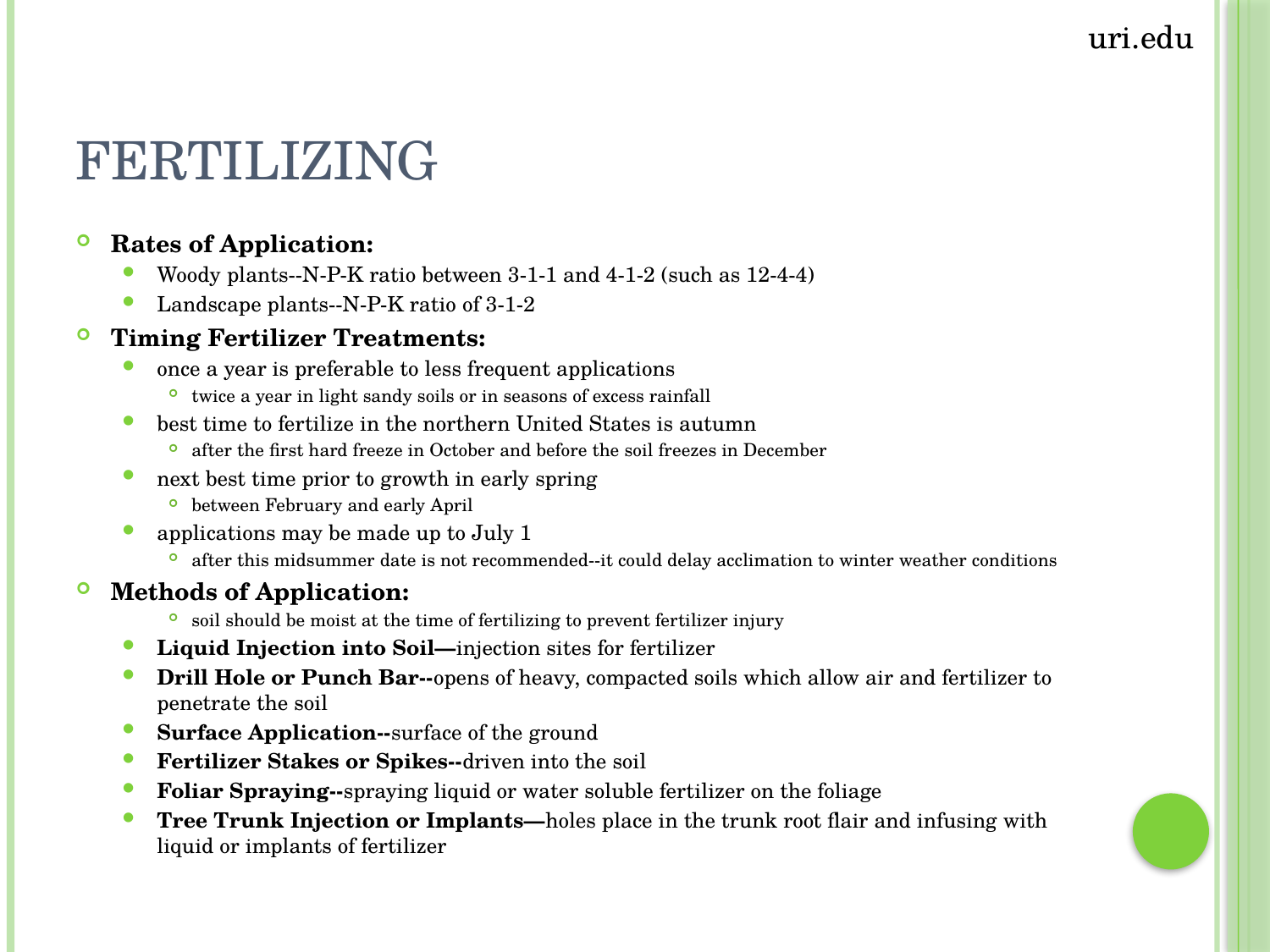

uri.edu
# Fertilizing
Rates of Application:
Woody plants--N-P-K ratio between 3-1-1 and 4-1-2 (such as 12-4-4)
Landscape plants--N-P-K ratio of 3-1-2
Timing Fertilizer Treatments:
once a year is preferable to less frequent applications
twice a year in light sandy soils or in seasons of excess rainfall
best time to fertilize in the northern United States is autumn
after the first hard freeze in October and before the soil freezes in December
next best time prior to growth in early spring
between February and early April
applications may be made up to July 1
after this midsummer date is not recommended--it could delay acclimation to winter weather conditions
Methods of Application:
soil should be moist at the time of fertilizing to prevent fertilizer injury
Liquid Injection into Soil—injection sites for fertilizer
Drill Hole or Punch Bar--opens of heavy, compacted soils which allow air and fertilizer to penetrate the soil
Surface Application--surface of the ground
Fertilizer Stakes or Spikes--driven into the soil
Foliar Spraying--spraying liquid or water soluble fertilizer on the foliage
Tree Trunk Injection or Implants—holes place in the trunk root flair and infusing with liquid or implants of fertilizer